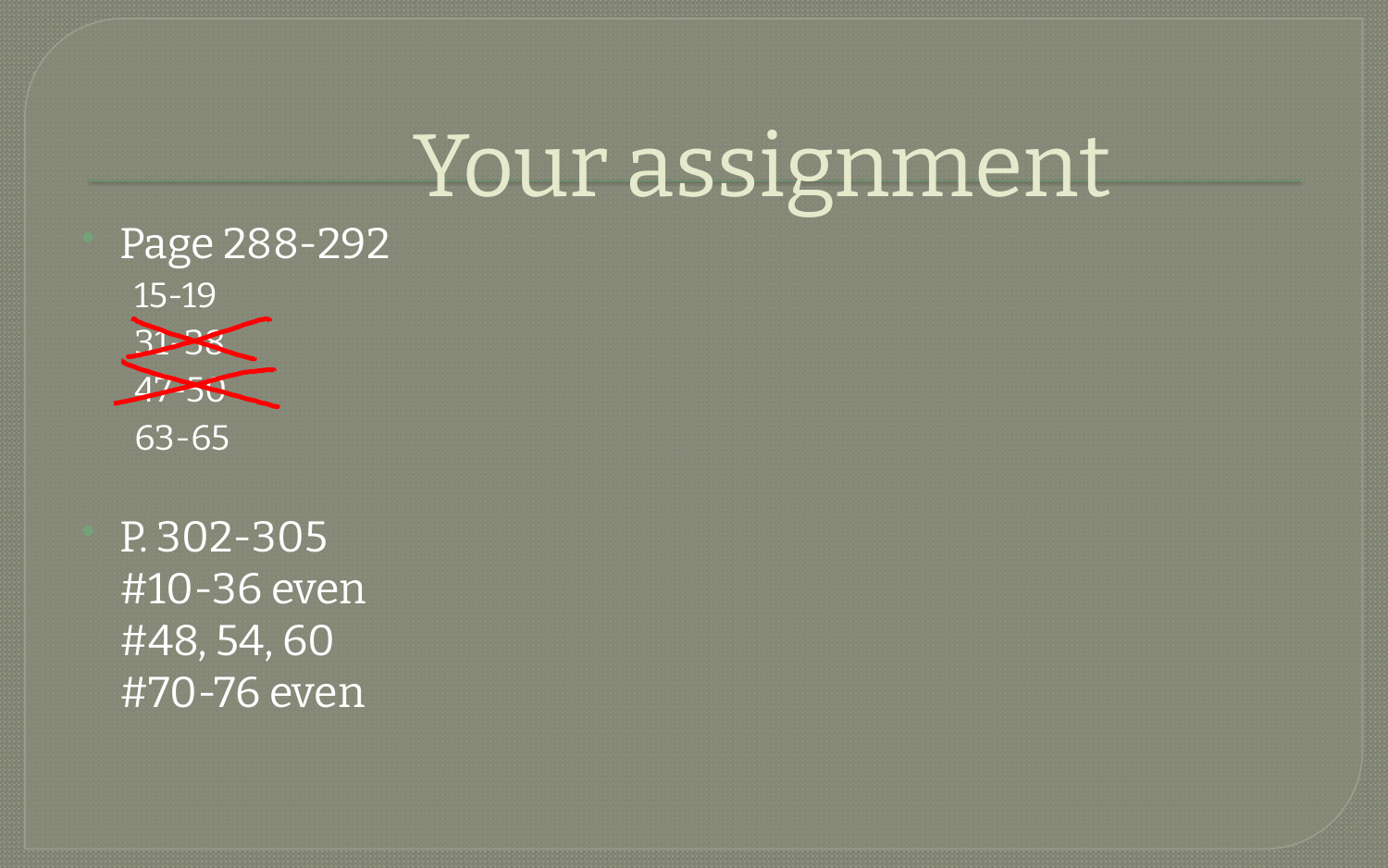

# Your assignment
Page 288-292
15-19
31-38
47-50
63-65

P. 302-305
	#10-36 even
	#48, 54, 60
	#70-76 even